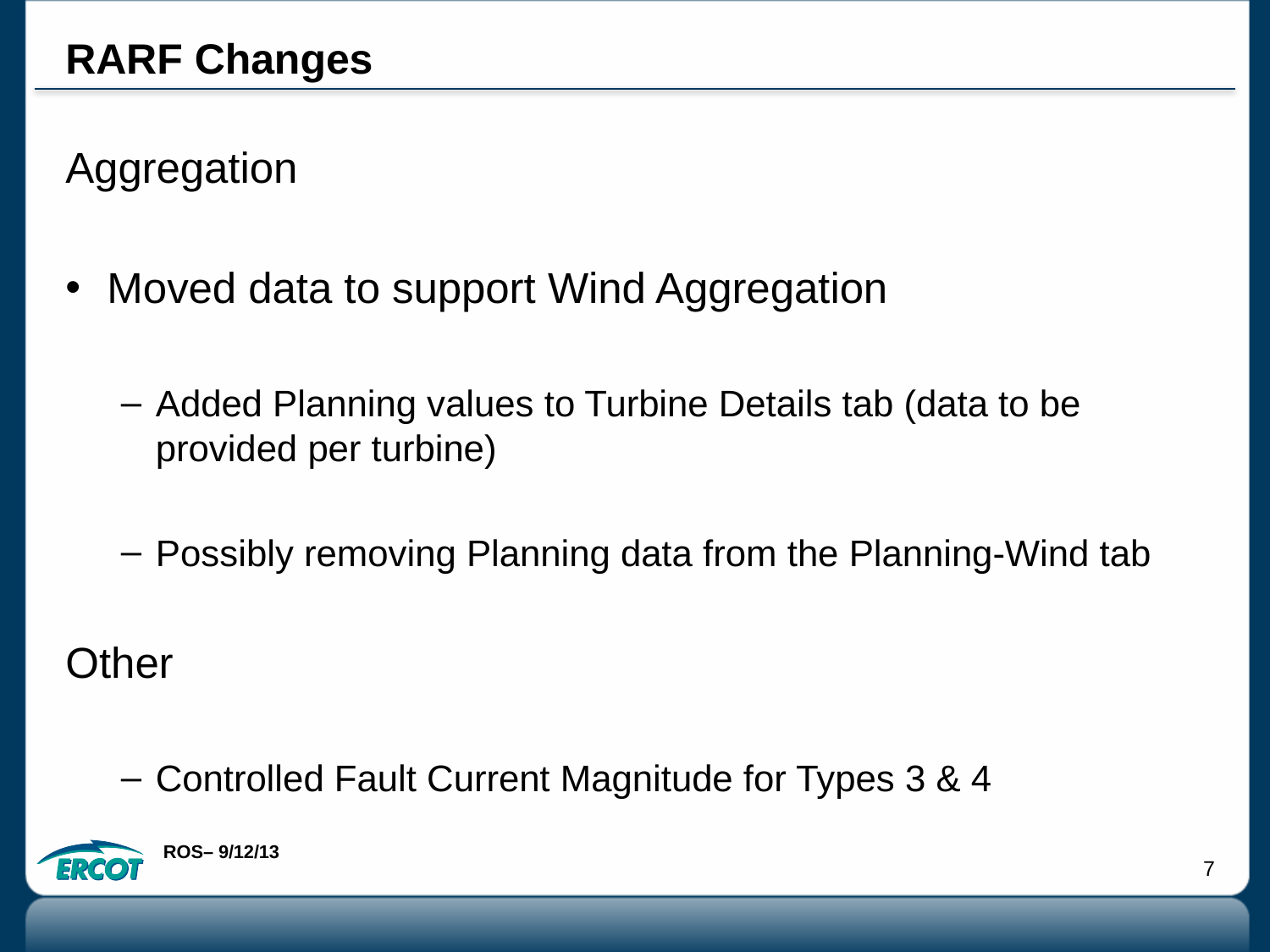

# RARF Changes
Aggregation

Moved data to support Wind Aggregation

Added Planning values to Turbine Details tab (data to be provided per turbine)

Possibly removing Planning data from the Planning-Wind tab

Other

Controlled Fault Current Magnitude for Types 3 & 4